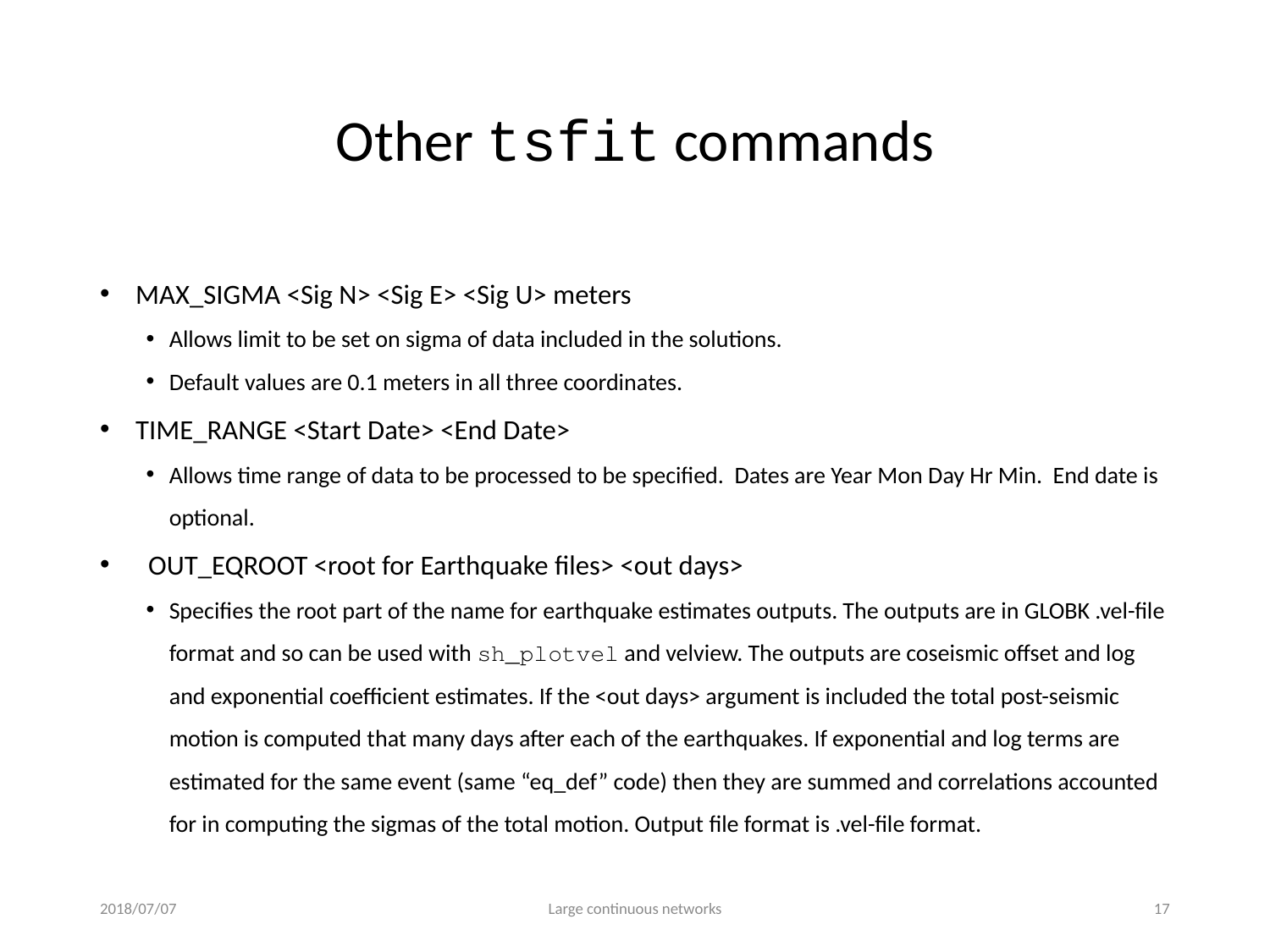

# Other tsfit commands
  MAX_SIGMA <Sig N> <Sig E> <Sig U> meters
Allows limit to be set on sigma of data included in the solutions.
Default values are 0.1 meters in all three coordinates.
  TIME_RANGE <Start Date> <End Date>
Allows time range of data to be processed to be specified.  Dates are Year Mon Day Hr Min.  End date is optional.
    OUT_EQROOT <root for Earthquake files> <out days>
Specifies the root part of the name for earthquake estimates outputs. The outputs are in GLOBK .vel-file format and so can be used with sh_plotvel and velview. The outputs are coseismic offset and log and exponential coefficient estimates. If the <out days> argument is included the total post-seismic motion is computed that many days after each of the earthquakes. If exponential and log terms are estimated for the same event (same “eq_def” code) then they are summed and correlations accounted for in computing the sigmas of the total motion. Output file format is .vel-file format.
2018/07/07
Large continuous networks
17